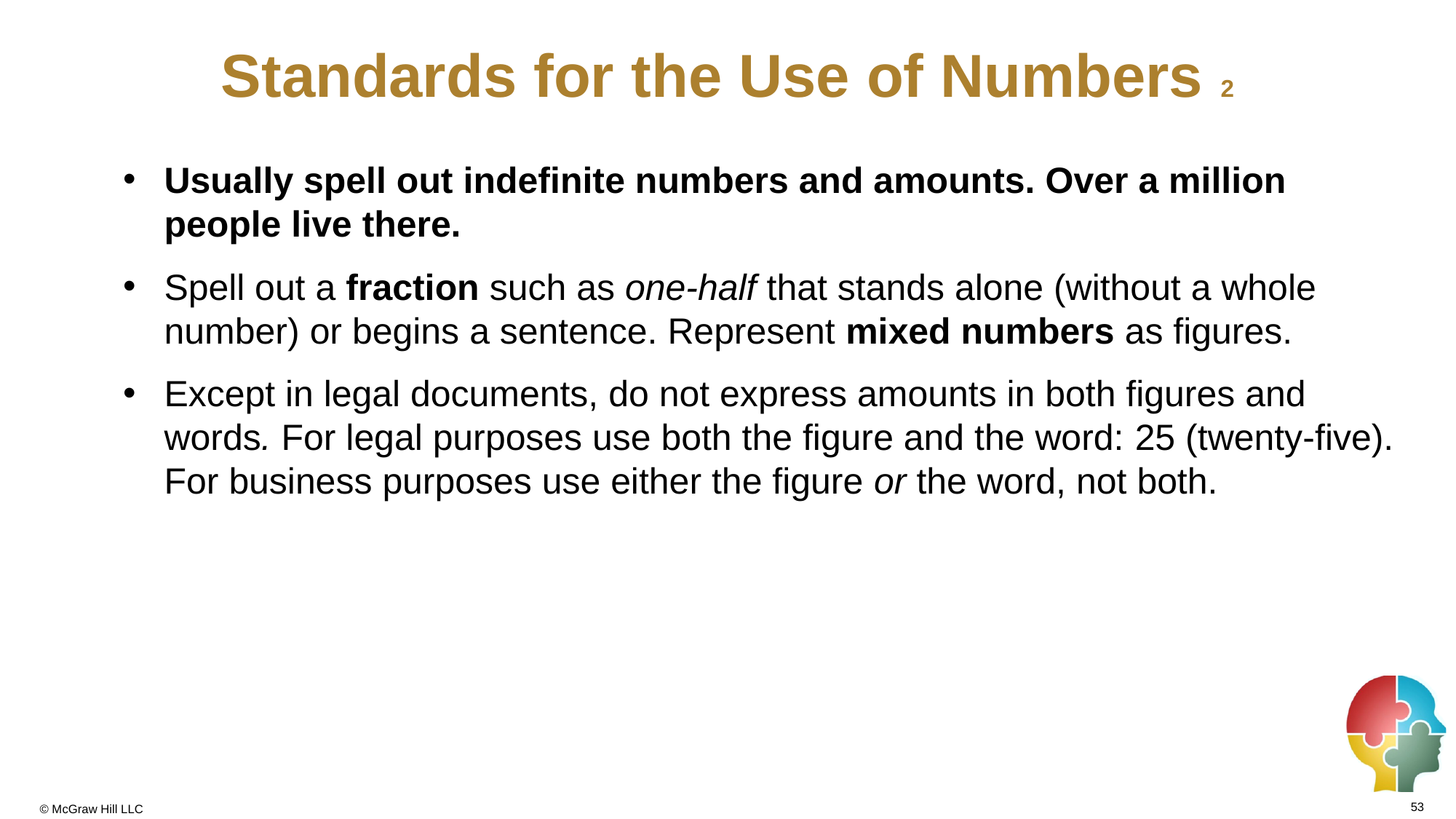

# Standards for the Use of Numbers 2
Usually spell out indefinite numbers and amounts. Over a million people live there.
Spell out a fraction such as one-half that stands alone (without a whole number) or begins a sentence. Represent mixed numbers as figures.
Except in legal documents, do not express amounts in both figures and words. For legal purposes use both the figure and the word: 25 (twenty-five). For business purposes use either the figure or the word, not both.
53